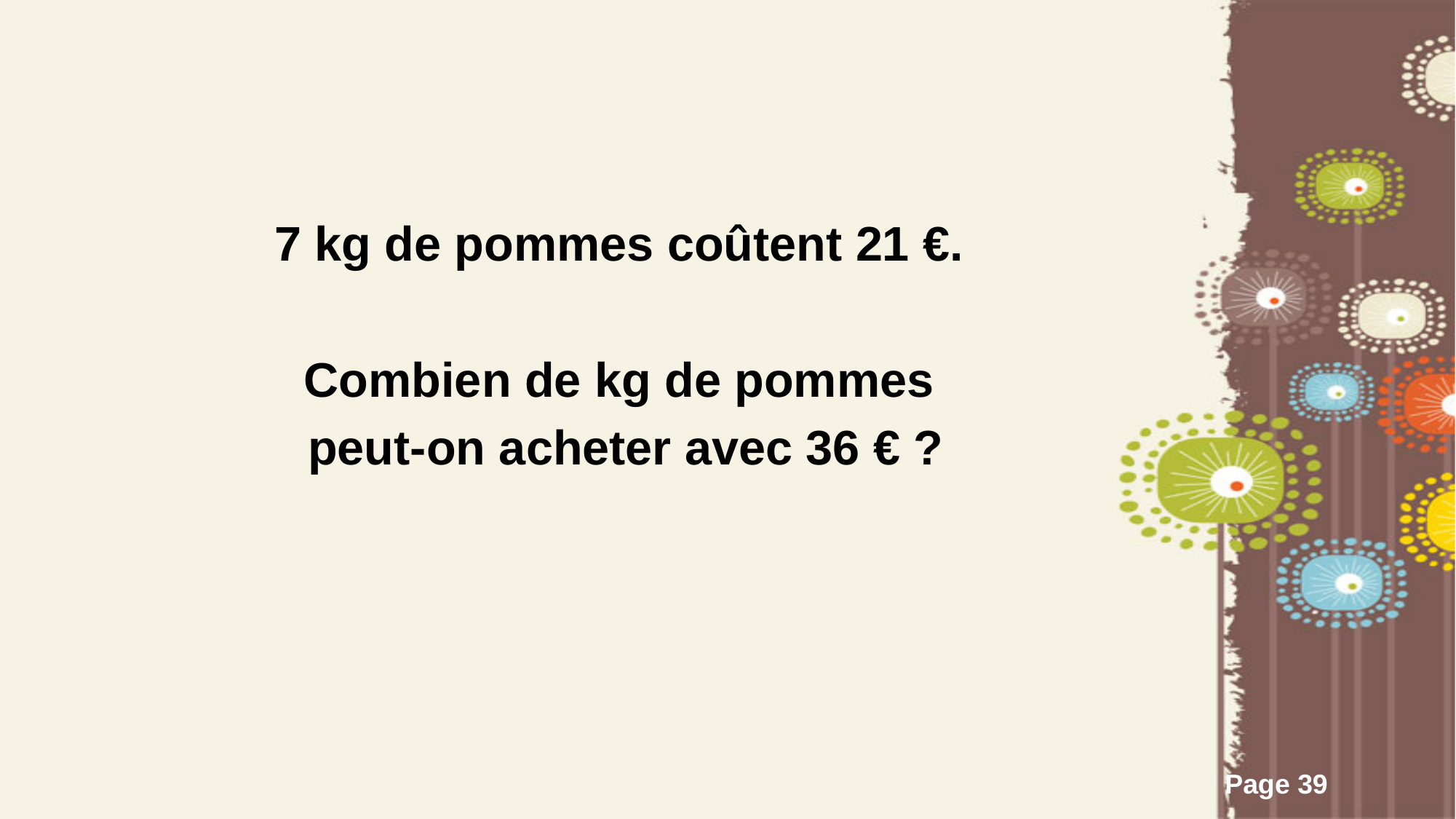

7 kg de pommes coûtent 21 €.

Combien de kg de pommes
peut-on acheter avec 36 € ?